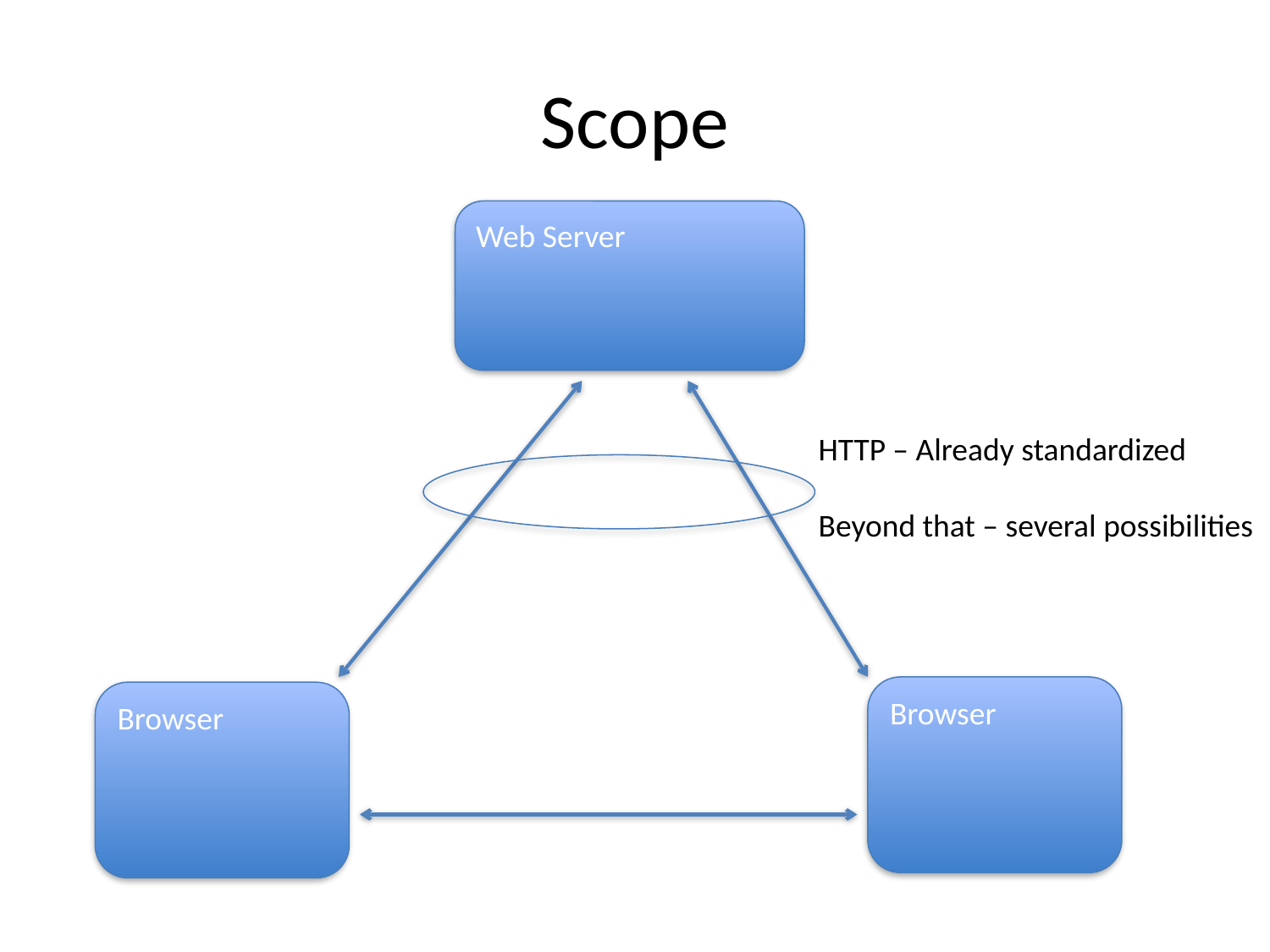

# Scope
Web Server
HTTP – Already standardized
Beyond that – several possibilities

Browser
Browser